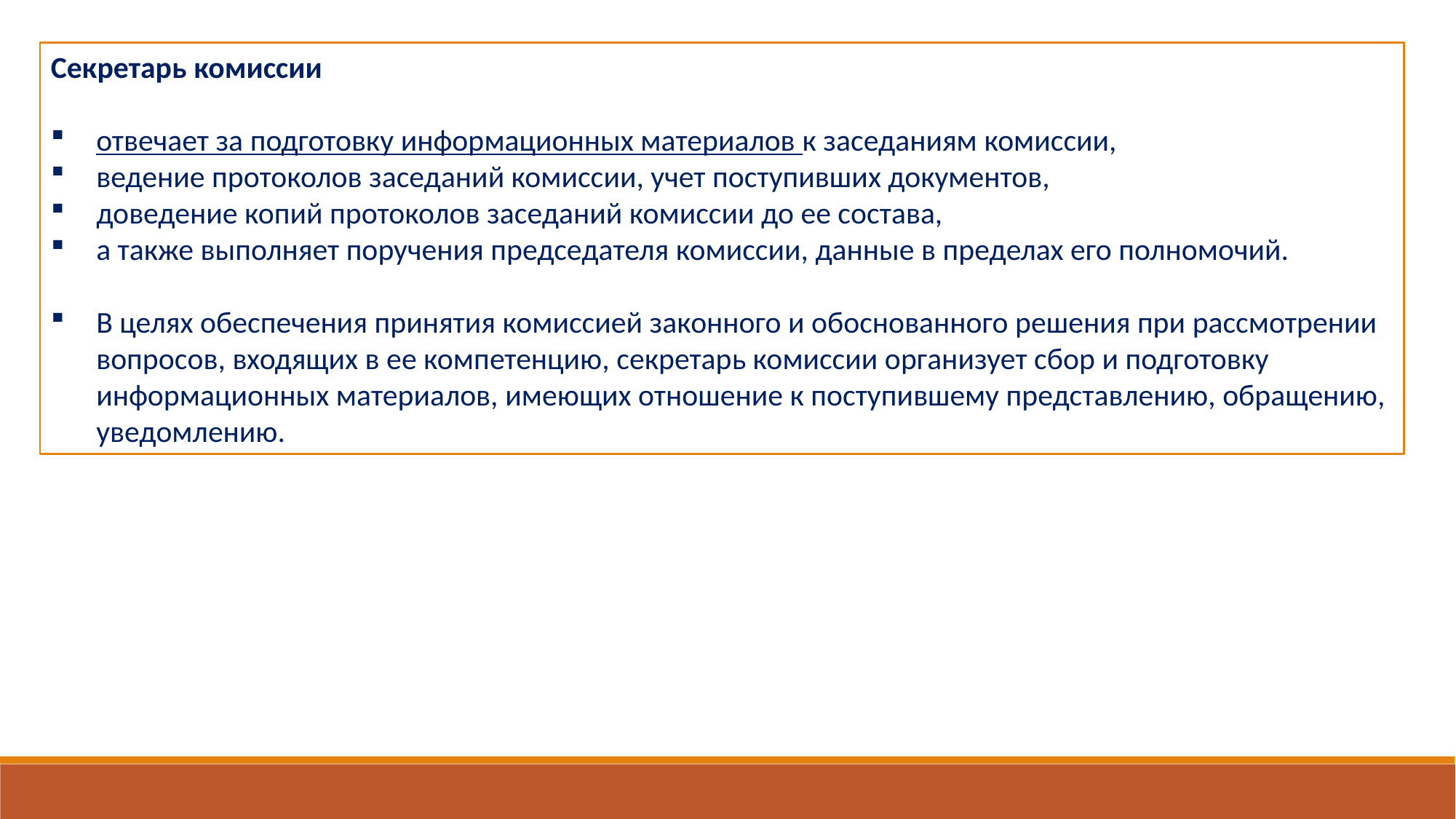

Секретарь комиссии

отвечает за подготовку информационных материалов к заседаниям комиссии,
ведение протоколов заседаний комиссии, учет поступивших документов,
доведение копий протоколов заседаний комиссии до ее состава,
а также выполняет поручения председателя комиссии, данные в пределах его полномочий.

В целях обеспечения принятия комиссией законного и обоснованного решения при рассмотрении вопросов, входящих в ее компетенцию, секретарь комиссии организует сбор и подготовку информационных материалов, имеющих отношение к поступившему представлению, обращению, уведомлению.